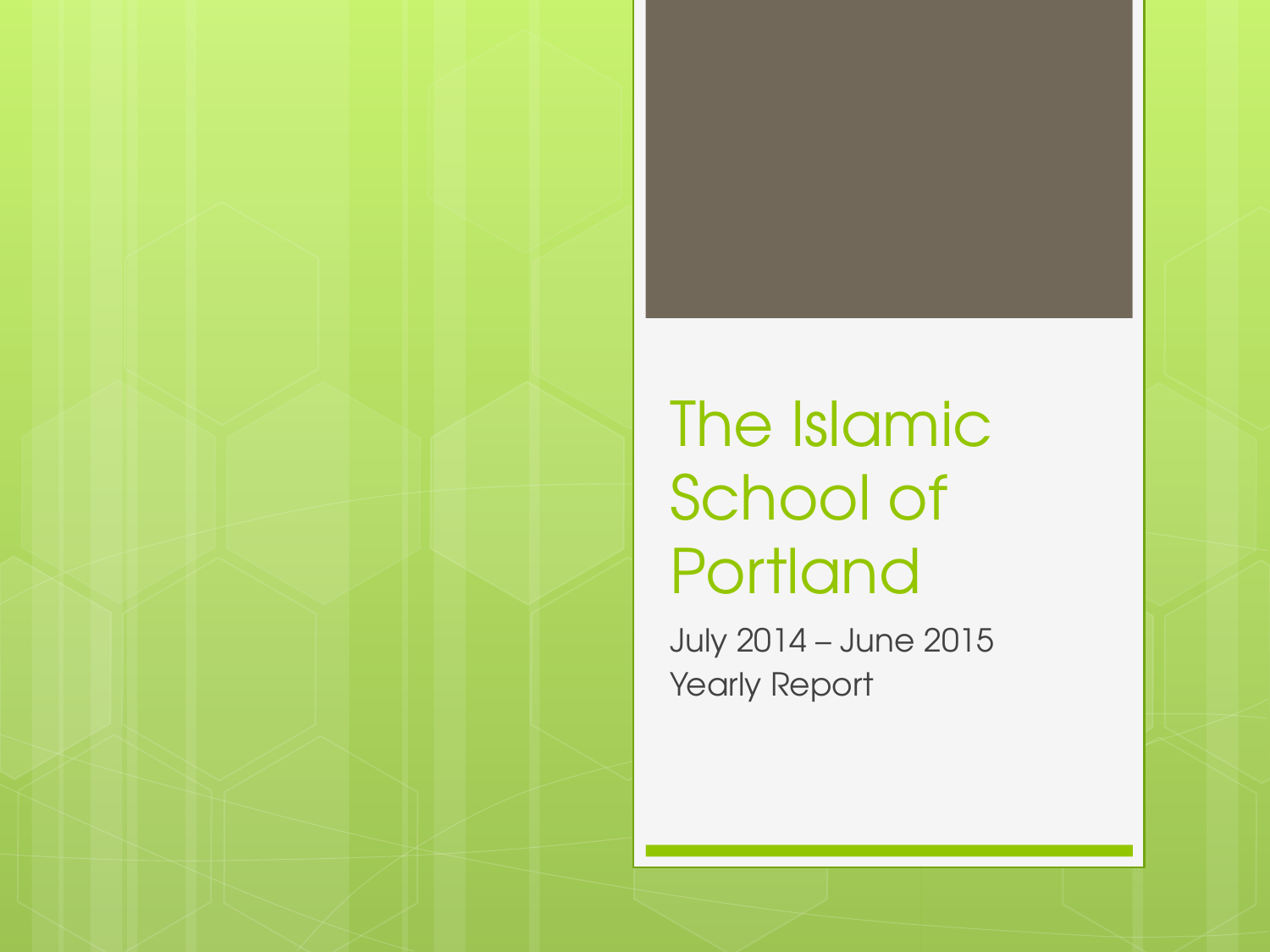

# The Islamic School of Portland
July 2014 – June 2015
Yearly Report